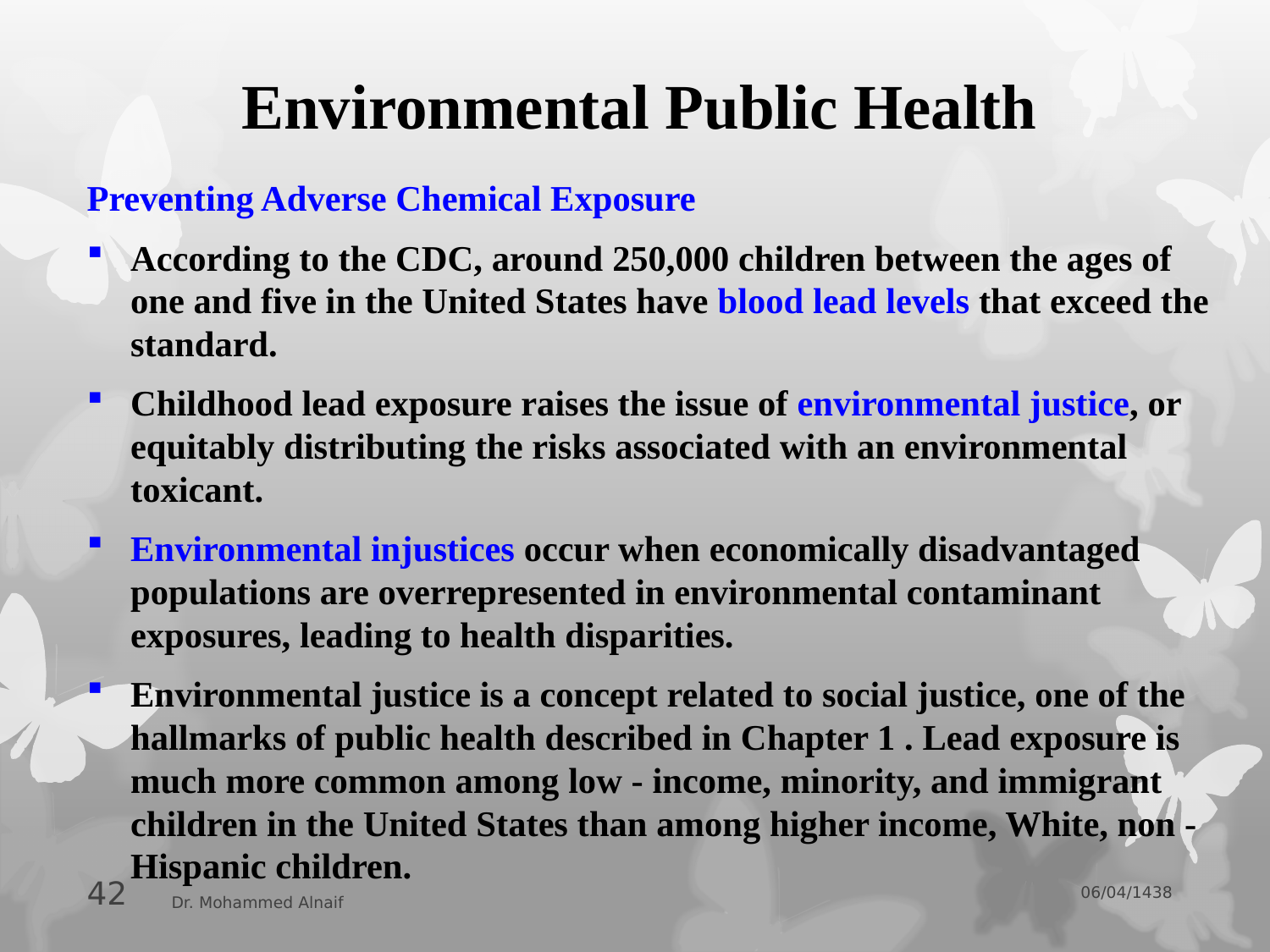

# Environmental Public Health
Preventing Adverse Chemical Exposure
According to the CDC, around 250,000 children between the ages of one and five in the United States have blood lead levels that exceed the standard.
Childhood lead exposure raises the issue of environmental justice, or equitably distributing the risks associated with an environmental toxicant.
Environmental injustices occur when economically disadvantaged populations are overrepresented in environmental contaminant exposures, leading to health disparities.
Environmental justice is a concept related to social justice, one of the hallmarks of public health described in Chapter 1 . Lead exposure is much more common among low - income, minority, and immigrant children in the United States than among higher income, White, non - Hispanic children.
06/04/1438
42
Dr. Mohammed Alnaif